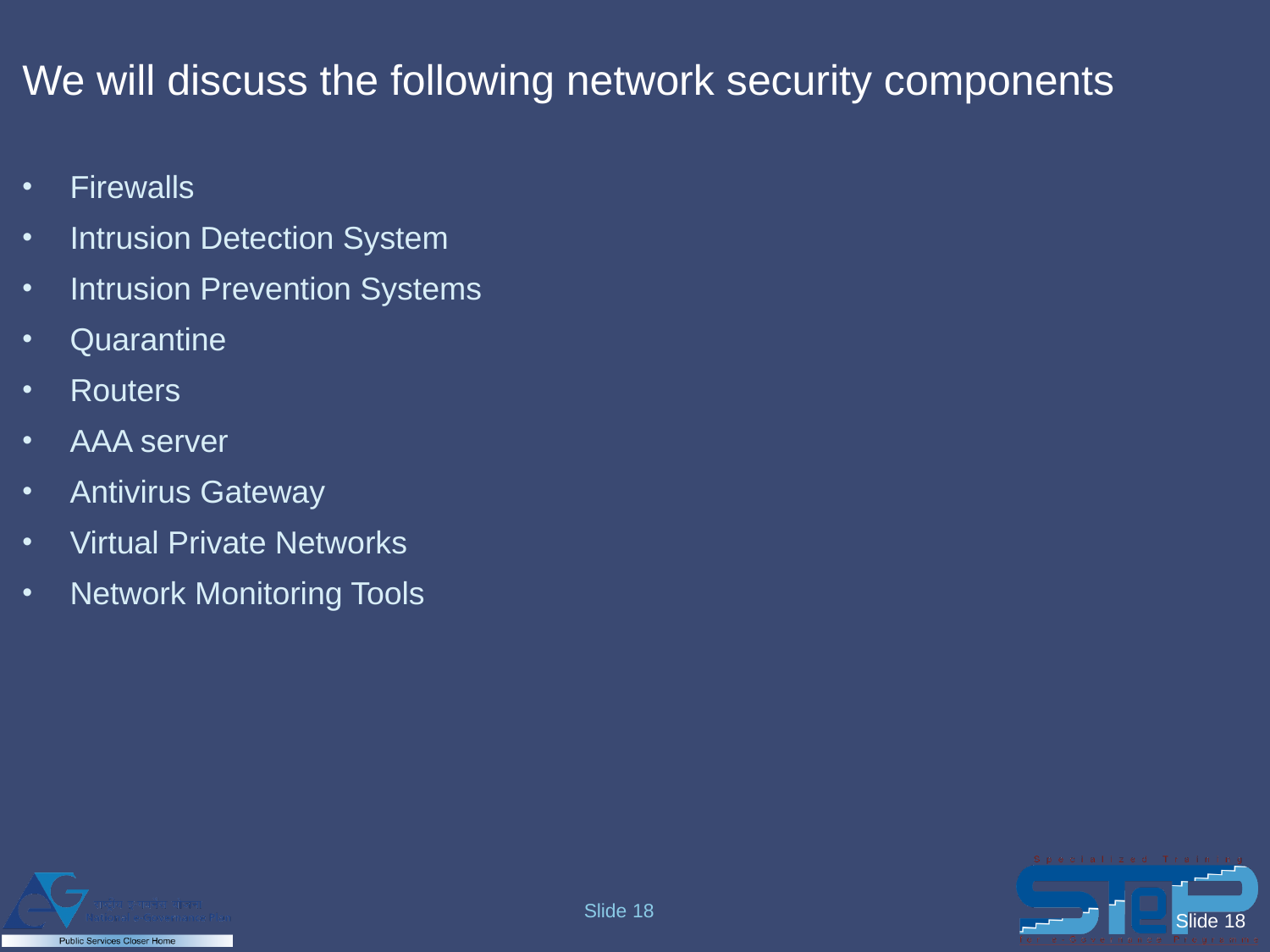

# We will discuss the following network security components
Firewalls
Intrusion Detection System
Intrusion Prevention Systems
Quarantine
Routers
AAA server
Antivirus Gateway
Virtual Private Networks
Network Monitoring Tools

Slide 18